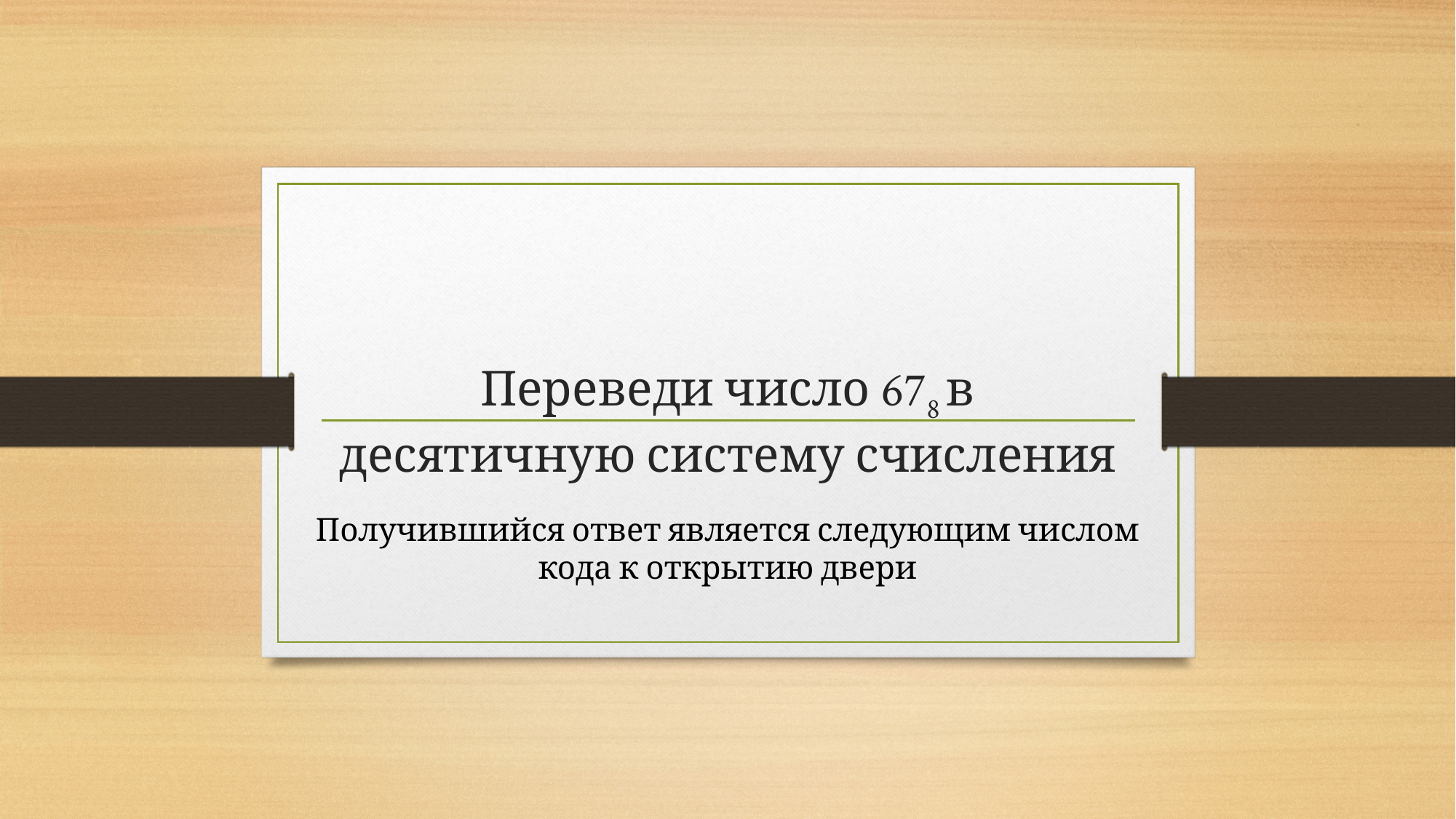

# Переведи число 678 в десятичную систему счисления

Получившийся ответ является следующим числом кода к открытию двери